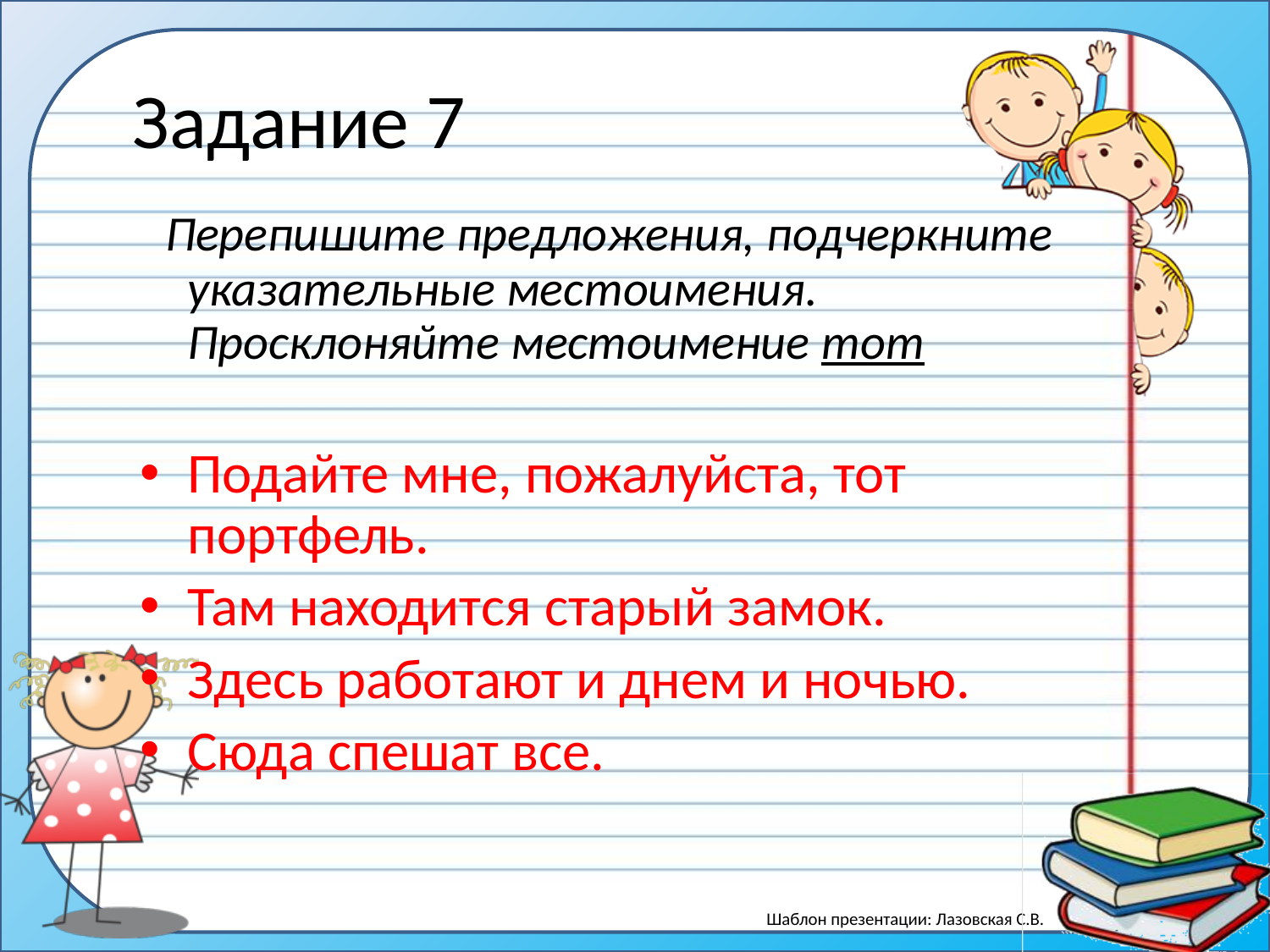

# Задание 7
  Перепишите предложения, подчеркните указательные местоимения. Просклоняйте местоимение тот

Подайте мне, пожалуйста, тот портфель.
Там находится старый замок.
Здесь работают и днем и ночью.
Сюда спешат все.